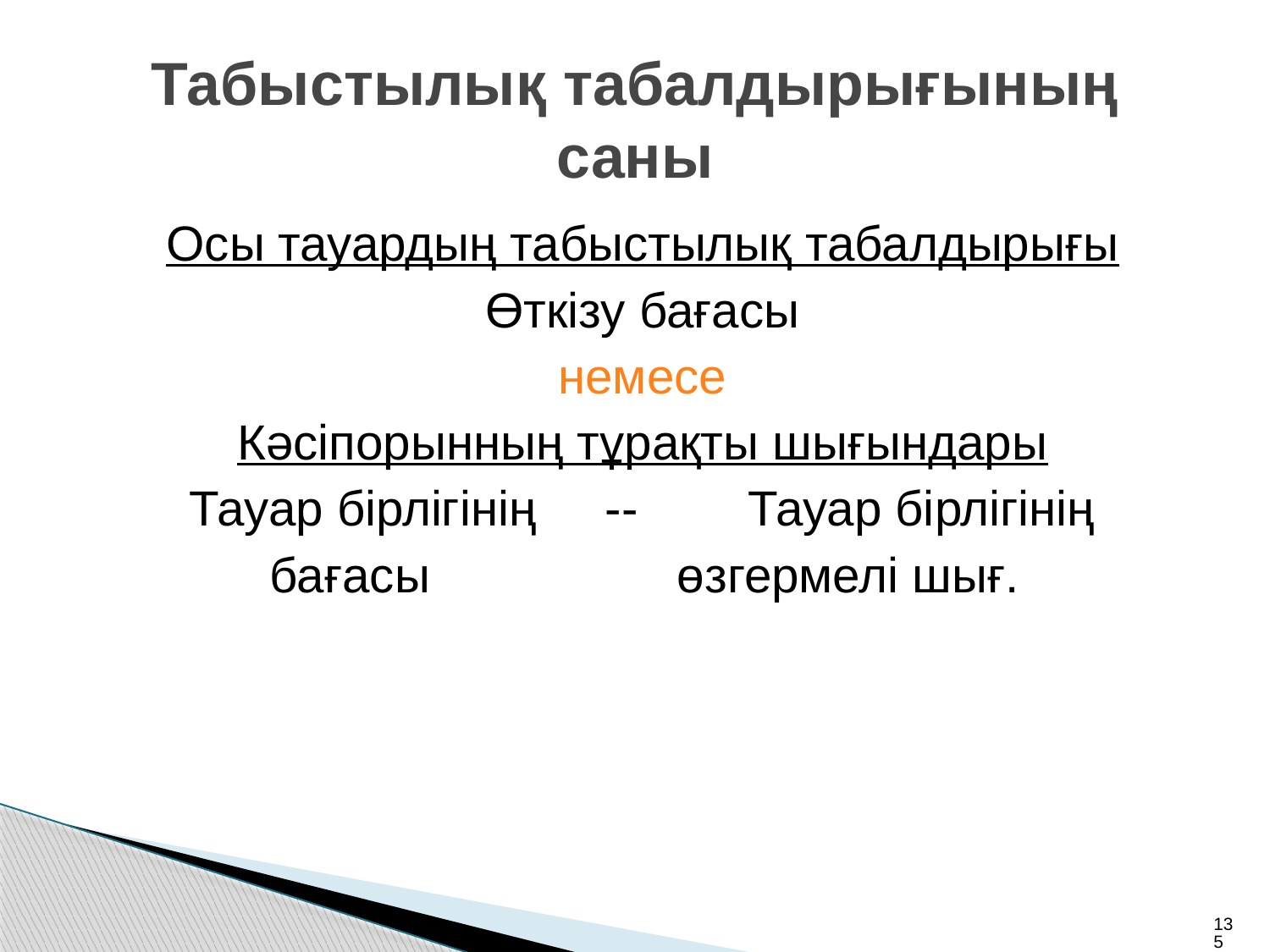

# Табыстылық табалдырығының саны
Осы тауардың табыстылық табалдырығы
Өткізу бағасы
немесе
Кәсіпорынның тұрақты шығындары
Тауар бірлігінің     --        Тауар бірлігінің
             бағасы                  өзгермелі шығ.

135